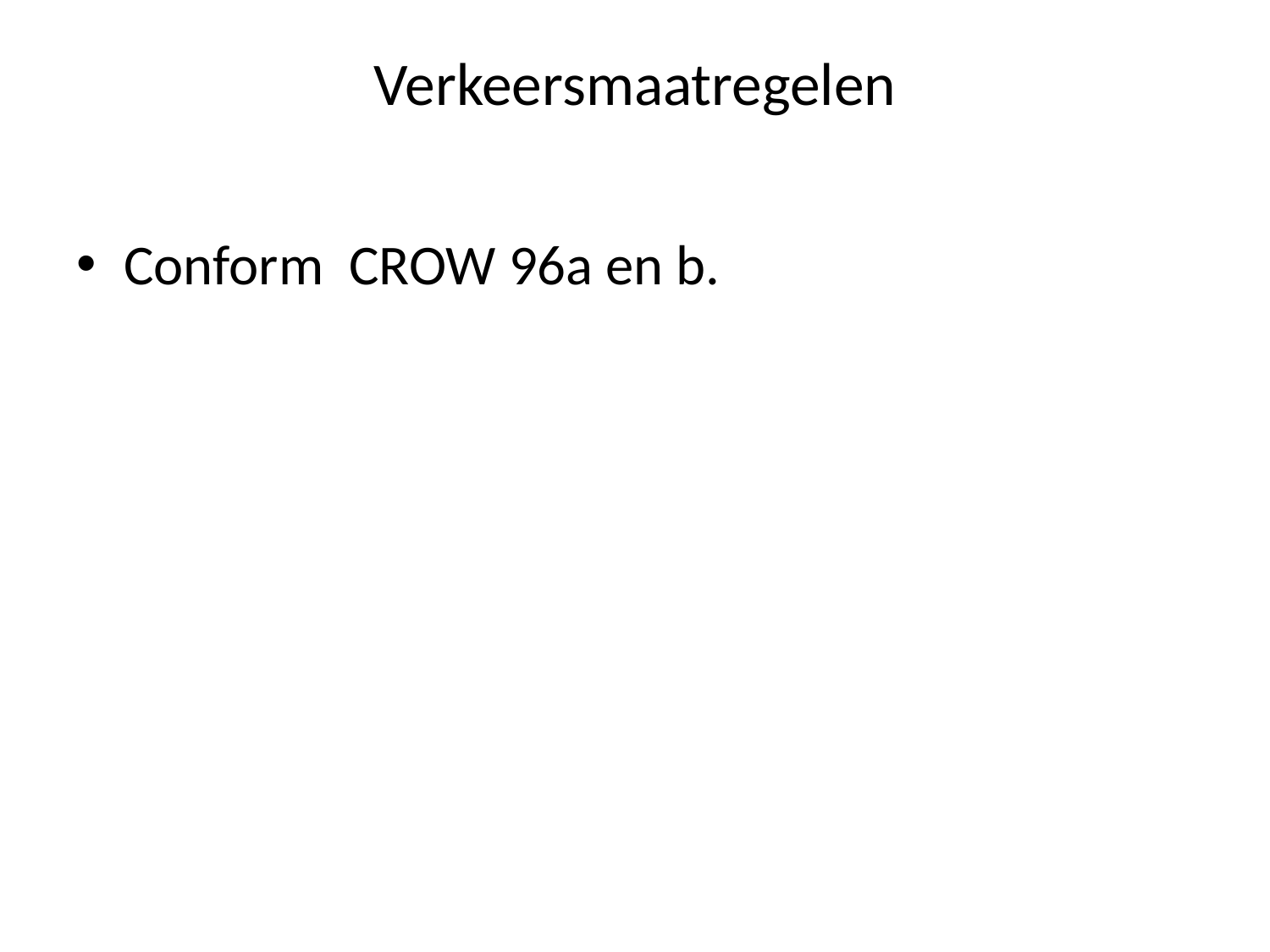

# Verkeersmaatregelen
Conform  CROW 96a en b.